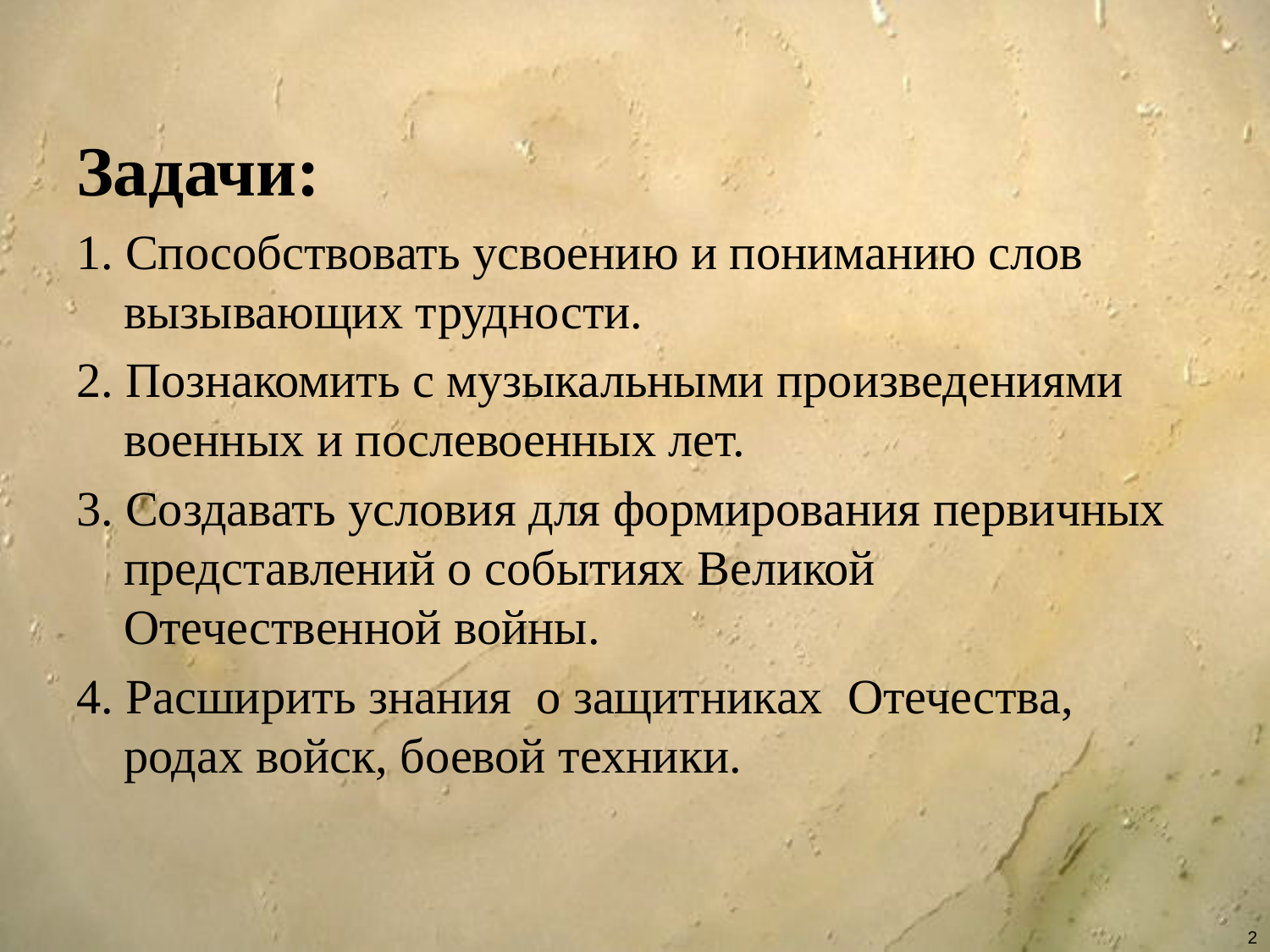

#
Задачи:
1. Способствовать усвоению и пониманию слов вызывающих трудности.
2. Познакомить с музыкальными произведениями военных и послевоенных лет.
3. Создавать условия для формирования первичных представлений о событиях Великой Отечественной войны.
4. Расширить знания  о защитниках  Отечества, родах войск, боевой техники.
2